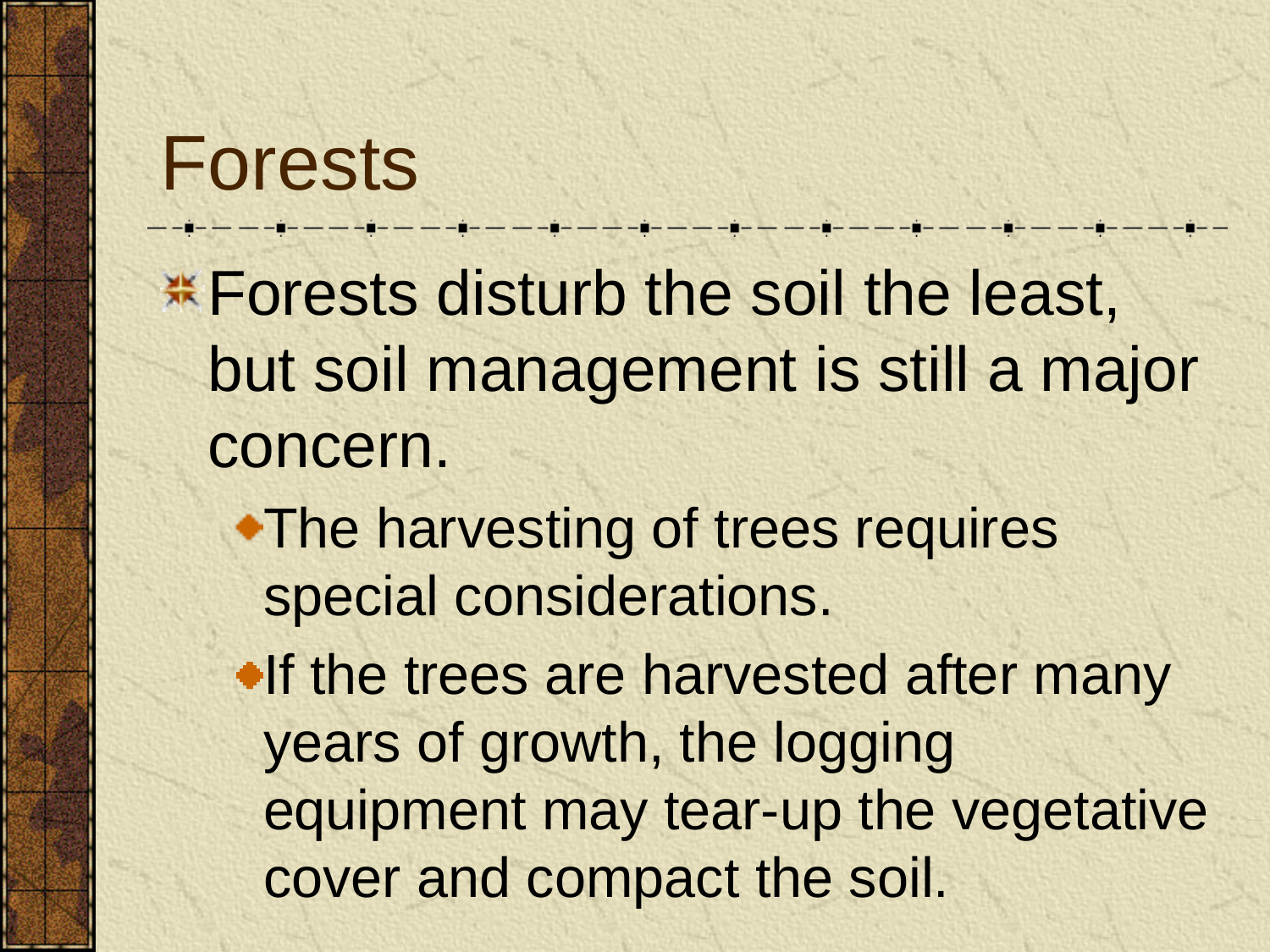

# Forests
Forests disturb the soil the least, but soil management is still a major concern.
The harvesting of trees requires special considerations.
If the trees are harvested after many years of growth, the logging equipment may tear-up the vegetative cover and compact the soil.